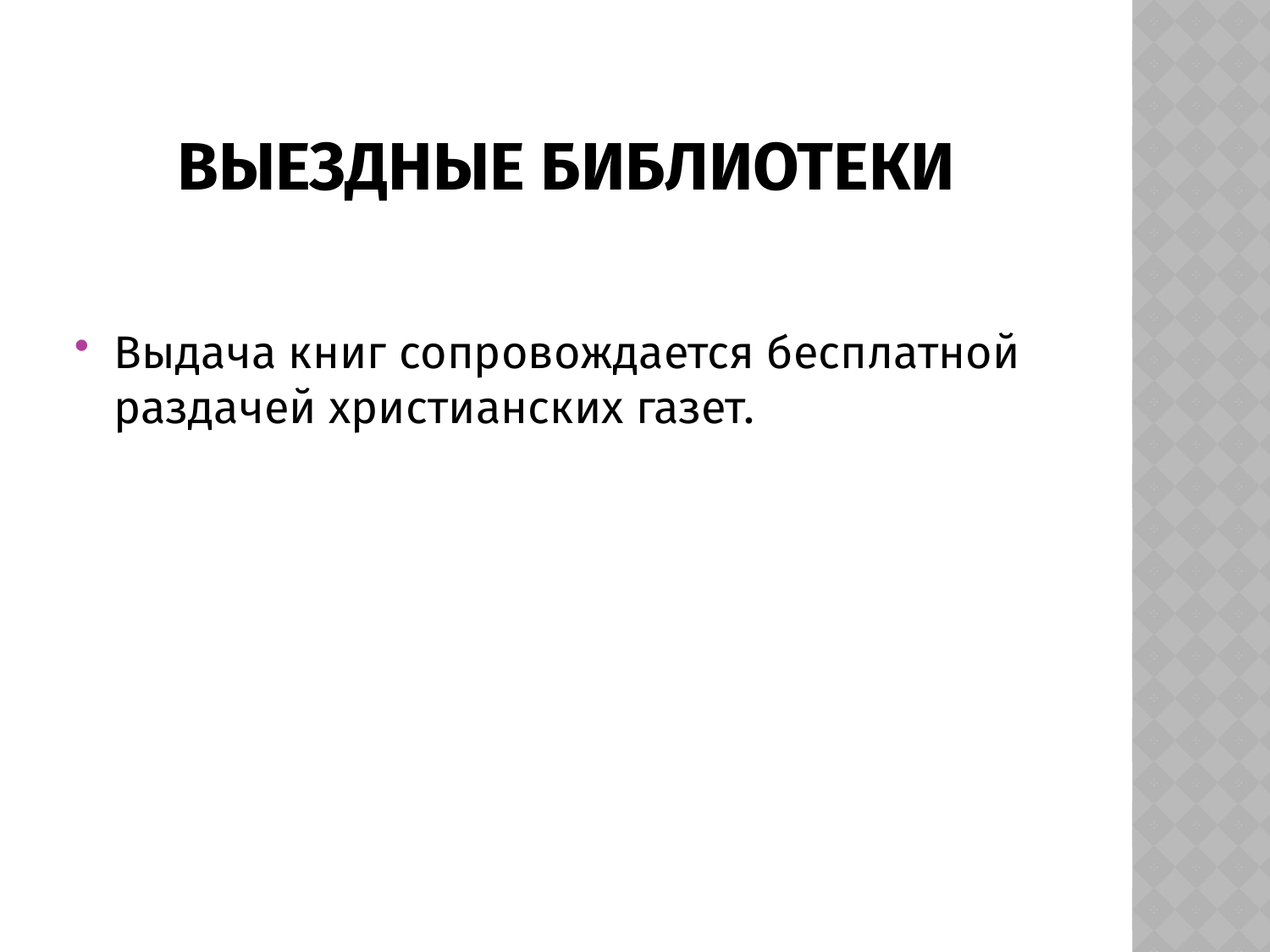

# ВЫЕЗДНЫЕ БИБЛИОТЕКИ
Выдача книг сопровождается бесплатной раздачей христианских газет.